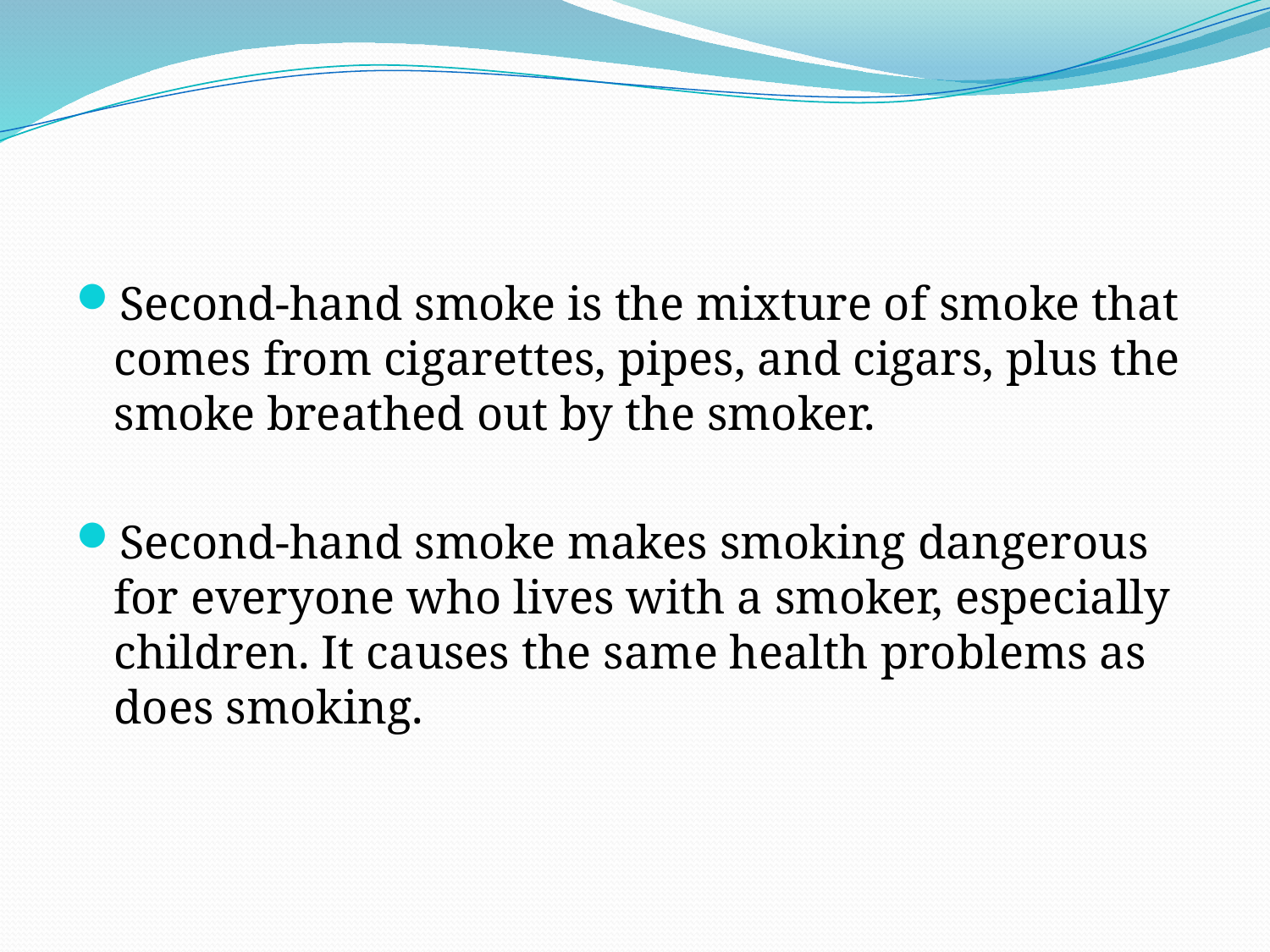

#
Second-hand smoke is the mixture of smoke that comes from cigarettes, pipes, and cigars, plus the smoke breathed out by the smoker.

Second-hand smoke makes smoking dangerous for everyone who lives with a smoker, especially children. It causes the same health problems as does smoking.